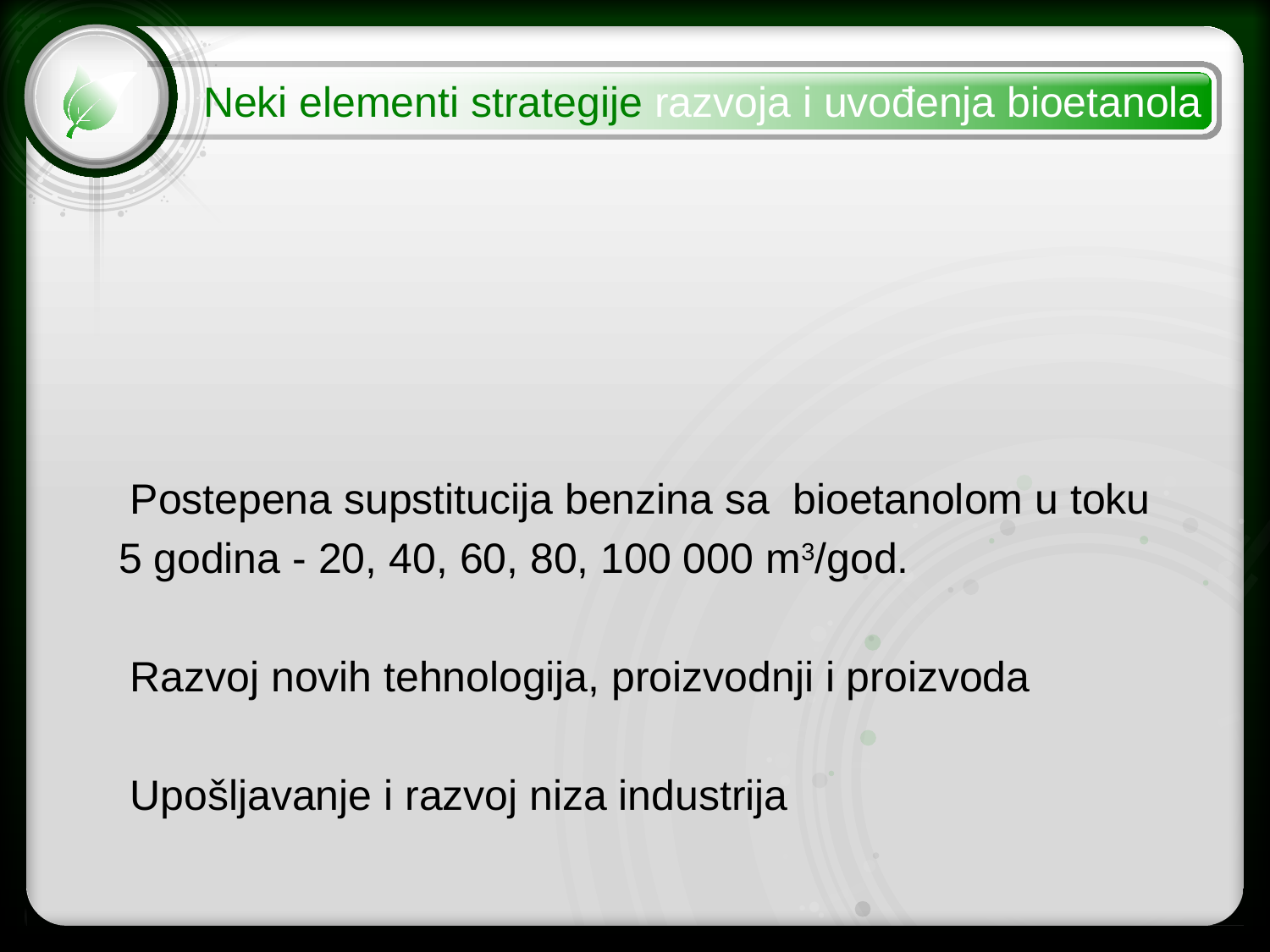

Neki elementi strategije razvoja i uvođenja bioetanola
 Postepena supstitucija benzina sa  bioetanolom u toku
5 godina - 20, 40, 60, 80, 100 000 m3/god.

 Razvoj novih tehnologija, proizvodnji i proizvoda

 Upošljavanje i razvoj niza industrija